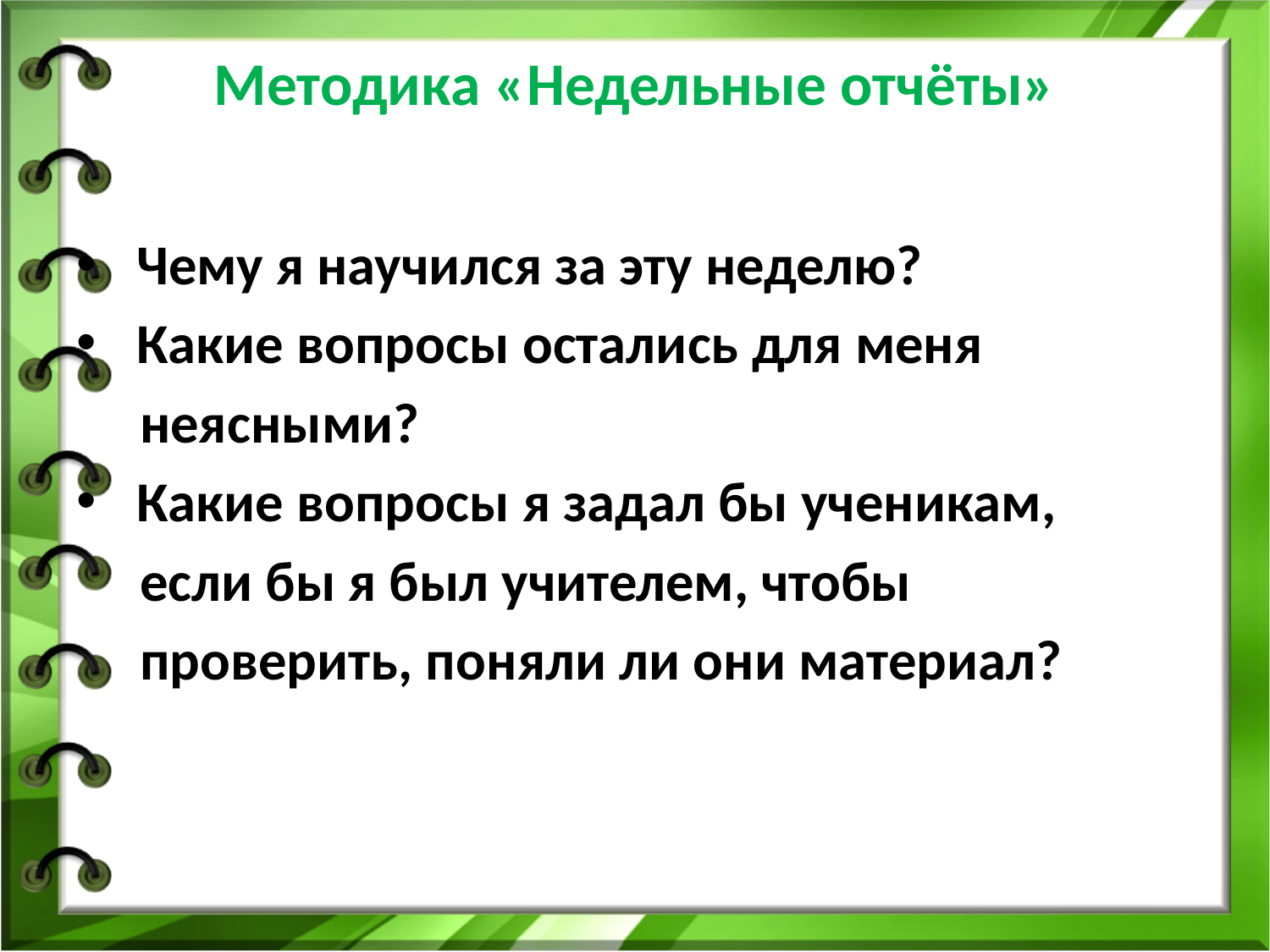

# Методика «Недельные отчёты»
 Чему я научился за эту неделю?
 Какие вопросы остались для меня
     неясными?
 Какие вопросы я задал бы ученикам,
     если бы я был учителем, чтобы
     проверить, поняли ли они материал?